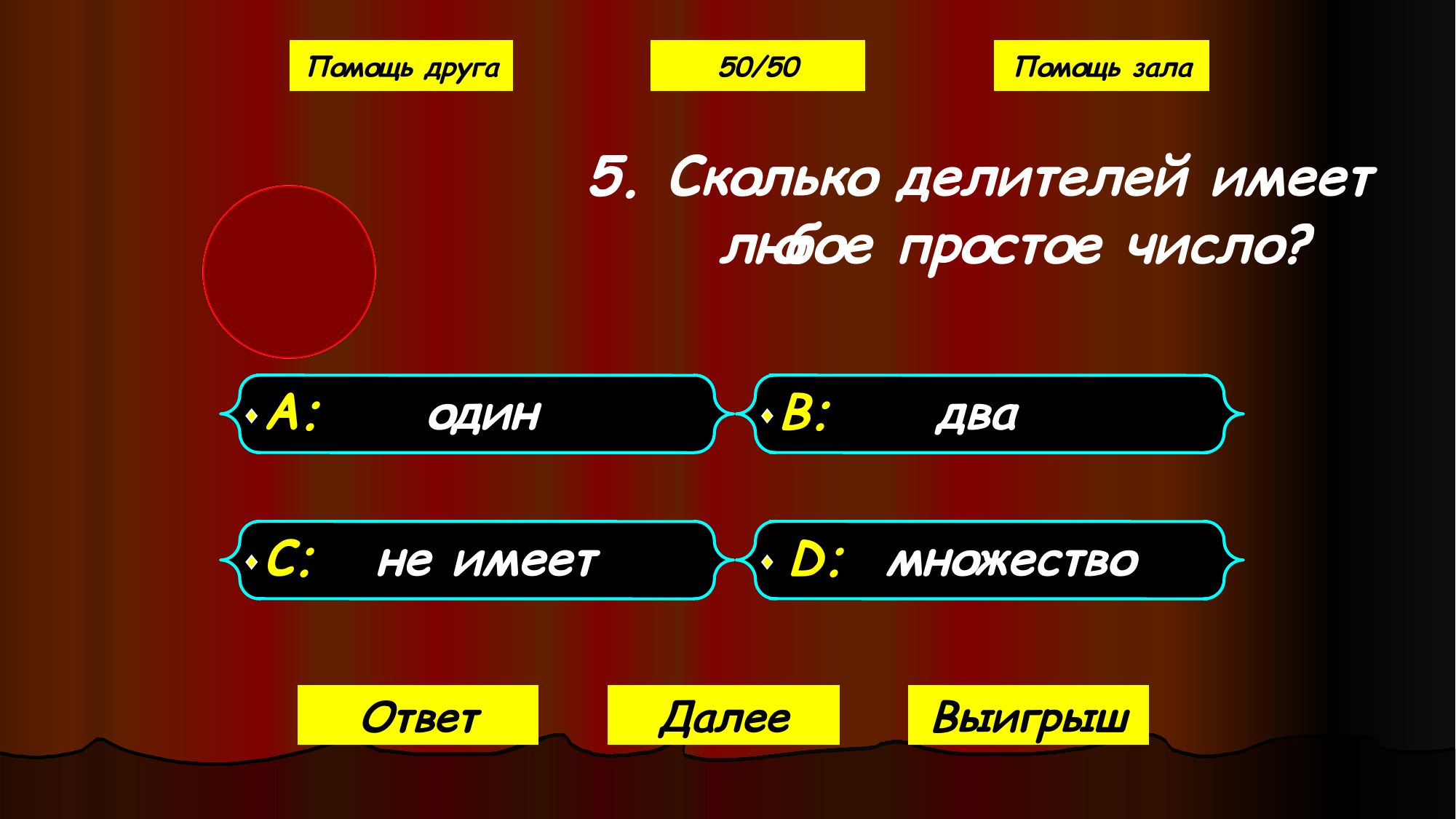

Помощь друга
50/50
Помощь зала
 5. Сколько делителей имеет любое простое число?

А:     один
В:     два

С:     не имеет

D:  множество

Ответ
Далее
Выигрыш